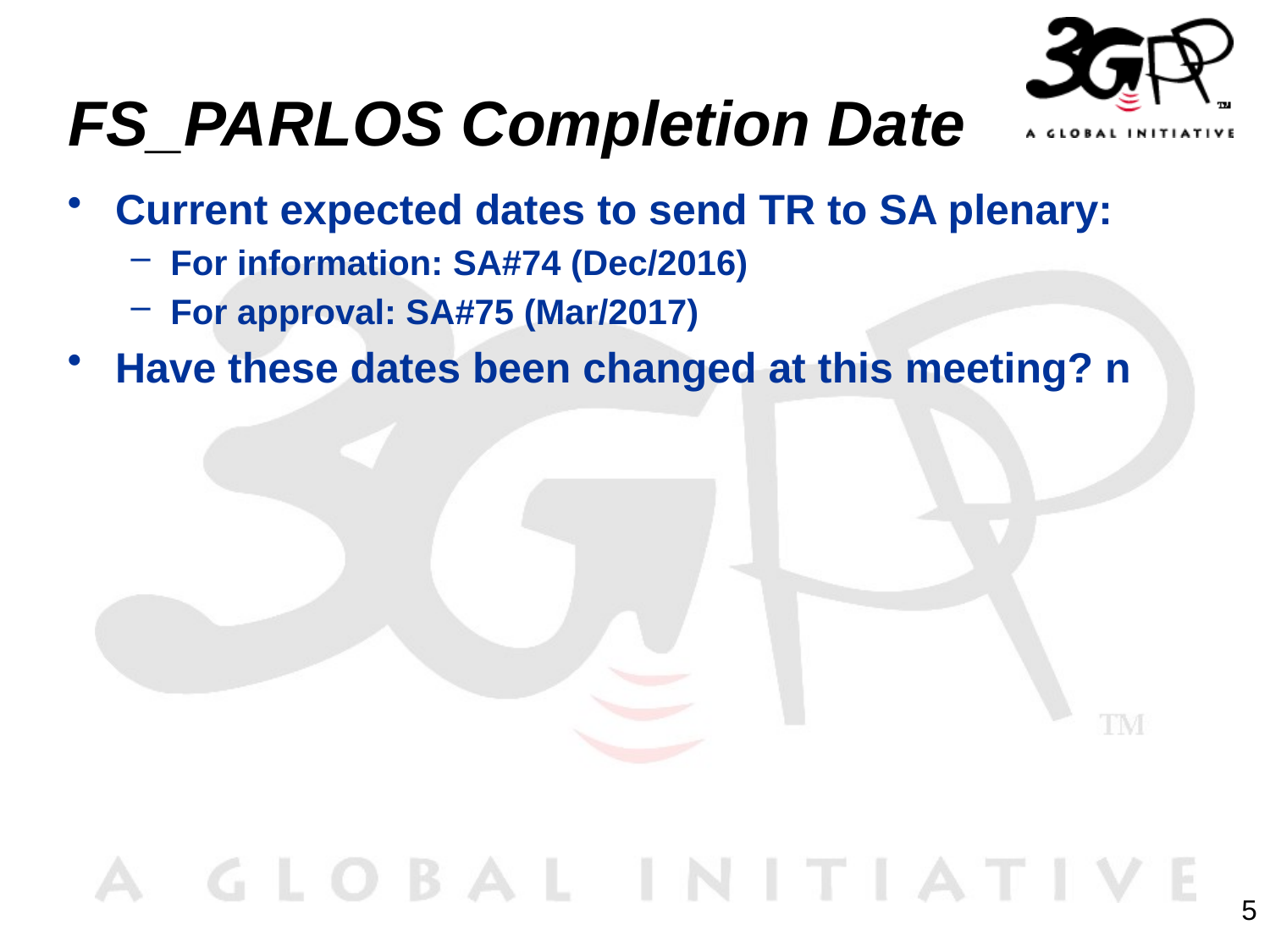

# FS_PARLOS Completion Date
Current expected dates to send TR to SA plenary:
For information: SA#74 (Dec/2016)
For approval: SA#75 (Mar/2017)
Have these dates been changed at this meeting? n

5